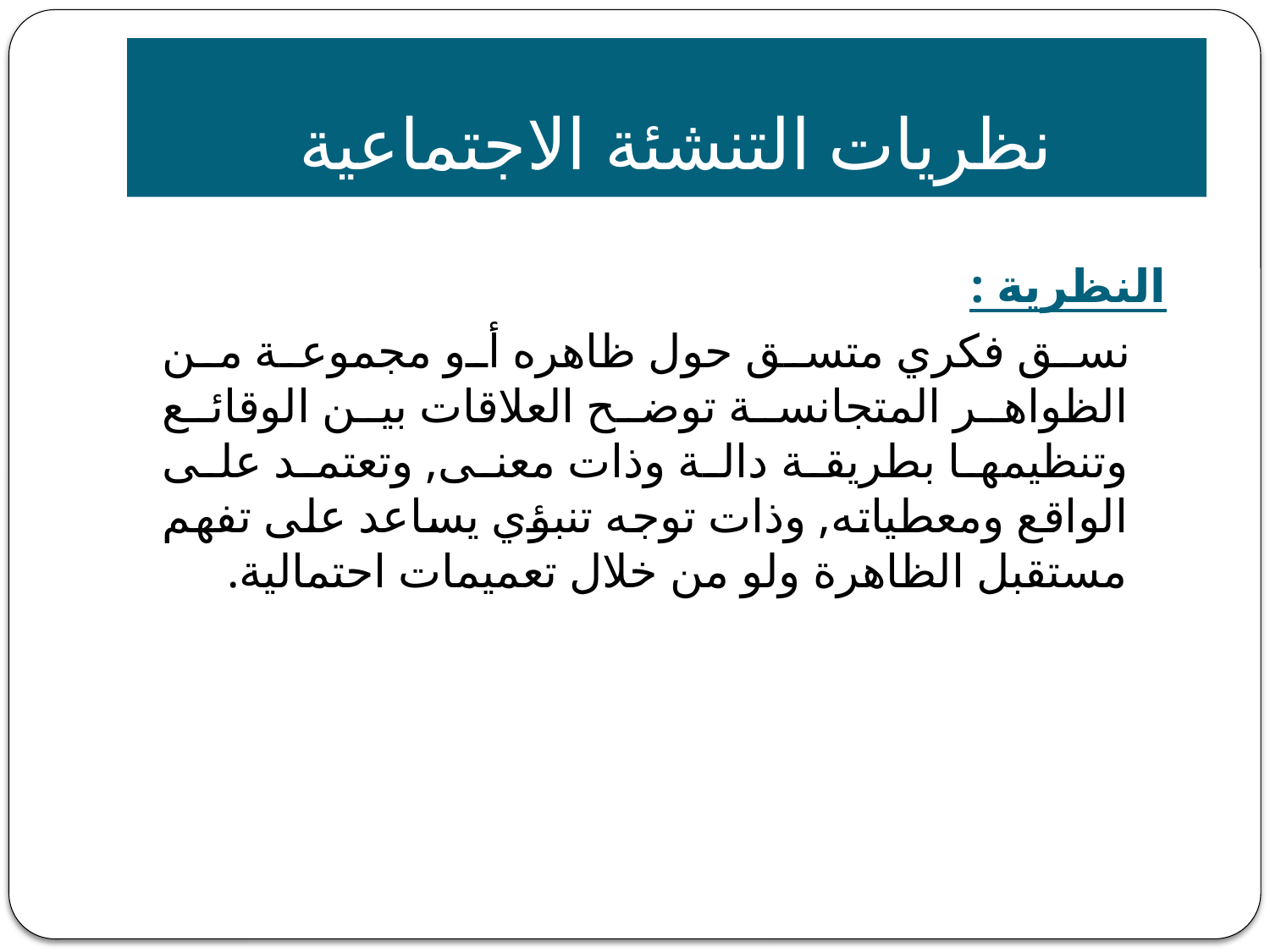

# نظريات التنشئة الاجتماعية
النظرية :
   نسق فكري متسق حول ظاهره أو مجموعة من الظواهر المتجانسة توضح العلاقات بين الوقائع وتنظيمها بطريقة دالة وذات معنى, وتعتمد على الواقع ومعطياته, وذات توجه تنبؤي يساعد على تفهم مستقبل الظاهرة ولو من خلال تعميمات احتمالية.